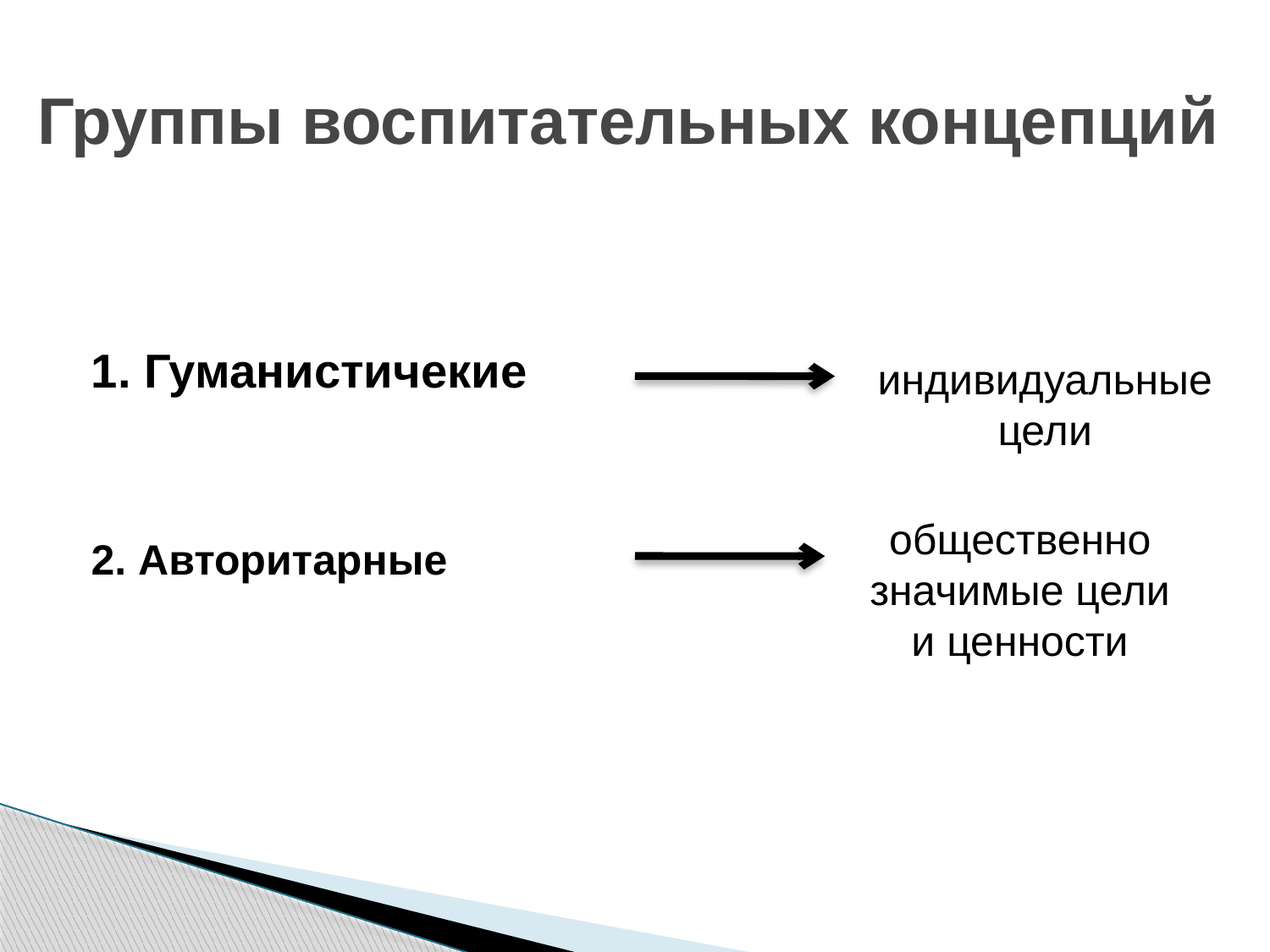

# Группы воспитательных концепций

1. Гуманистичекие

2. Авторитарные

индивидуальные цели
общественно значимые цели и ценности